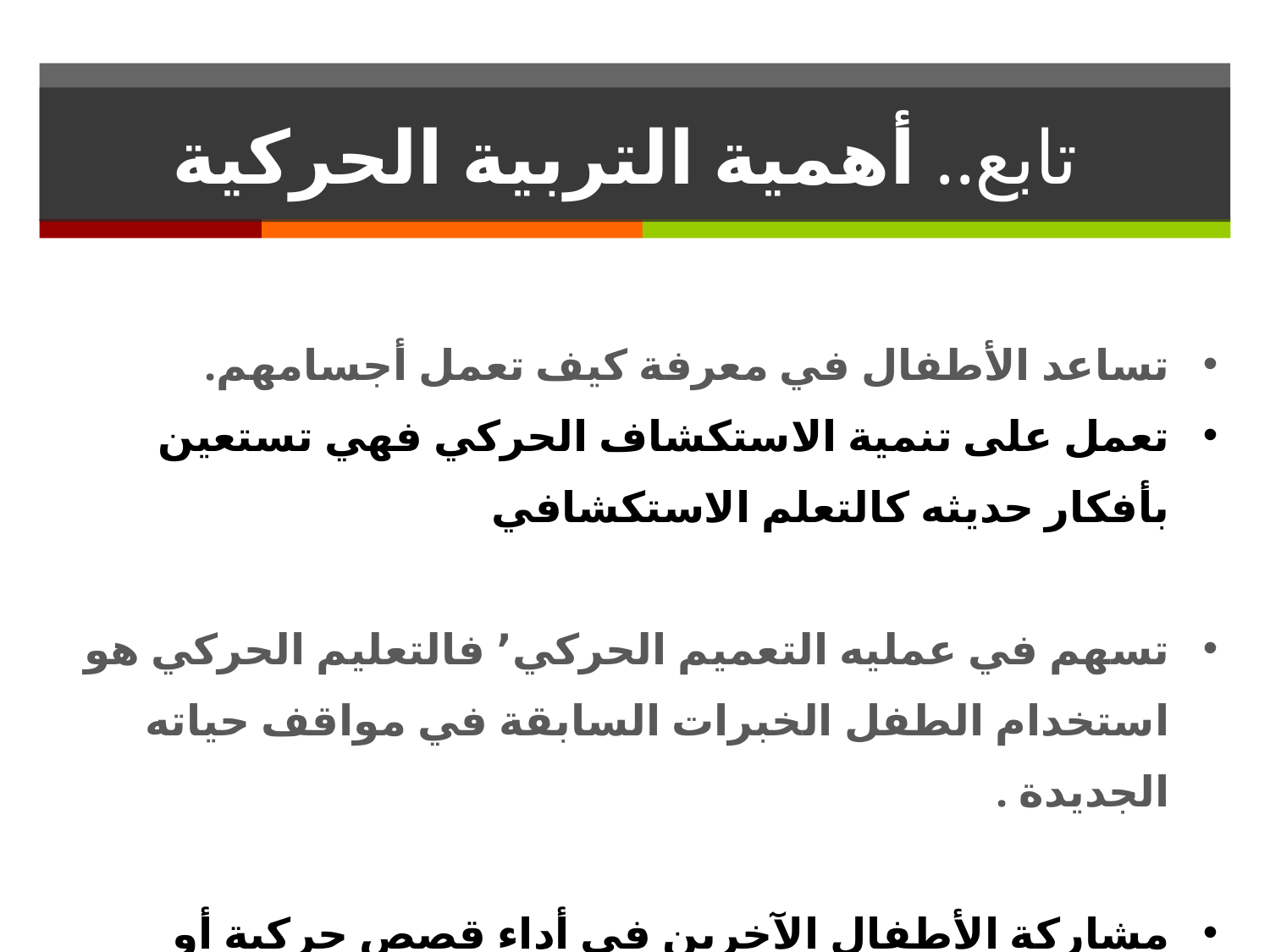

# تابع.. أهمية التربية الحركية
تساعد الأطفال في معرفة كيف تعمل أجسامهم.
تعمل على تنمية الاستكشاف الحركي فهي تستعين بأفكار حديثه كالتعلم الاستكشافي

تسهم في عمليه التعميم الحركي٬ فالتعليم الحركي هو استخدام الطفل الخبرات السابقة في مواقف حياته الجديدة .

مشاركة الأطفال الآخرين في أداء قصص حركية أو تمثيليات او ألعاب جماعية.